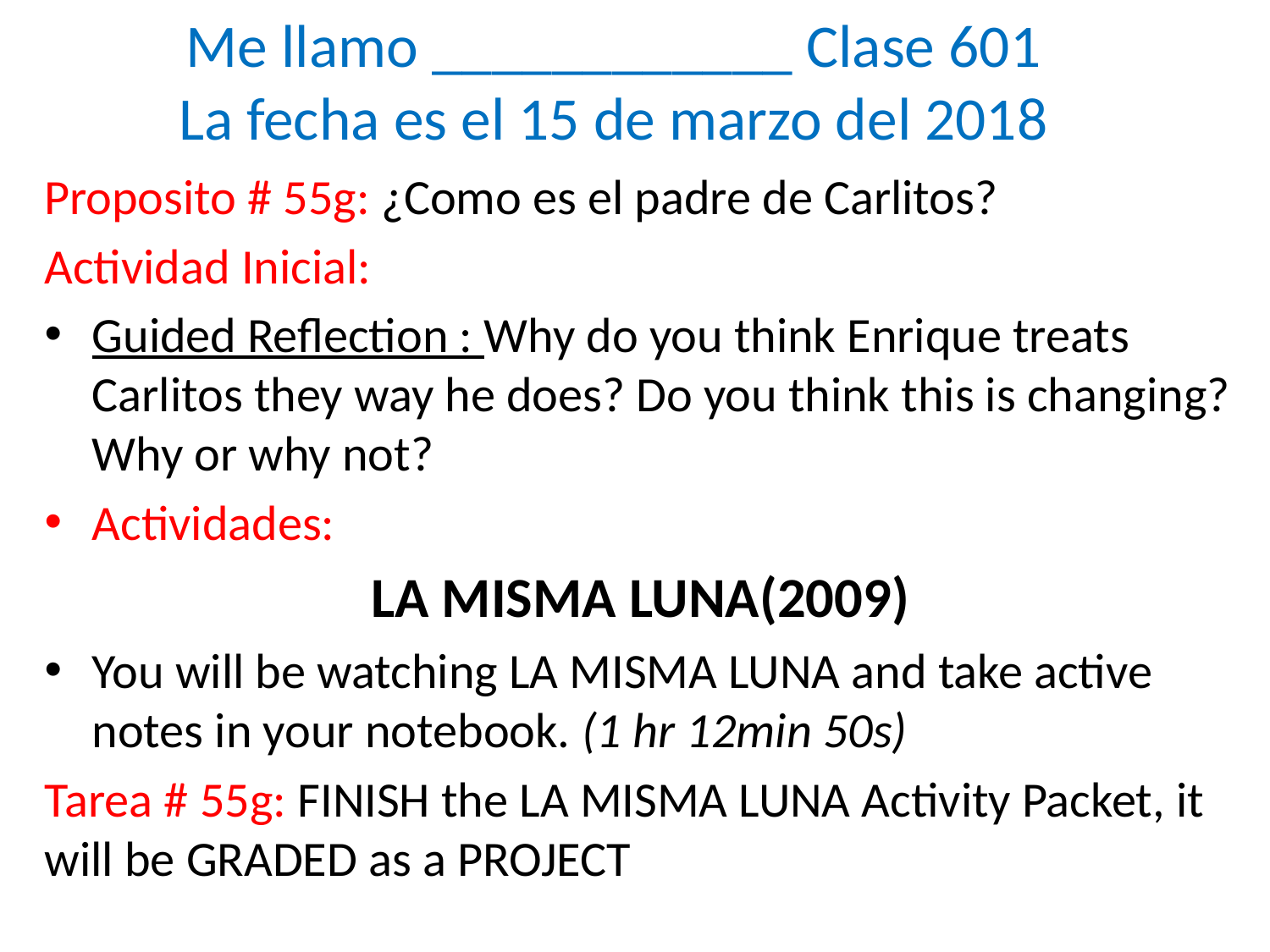

# Me llamo ____________ Clase 601 La fecha es el 15 de marzo del 2018
Proposito # 55g: ¿Como es el padre de Carlitos?
Actividad Inicial:
Guided Reflection : Why do you think Enrique treats Carlitos they way he does? Do you think this is changing? Why or why not?
Actividades:
LA MISMA LUNA(2009)
You will be watching LA MISMA LUNA and take active notes in your notebook. (1 hr 12min 50s)
Tarea # 55g: FINISH the LA MISMA LUNA Activity Packet, it will be GRADED as a PROJECT